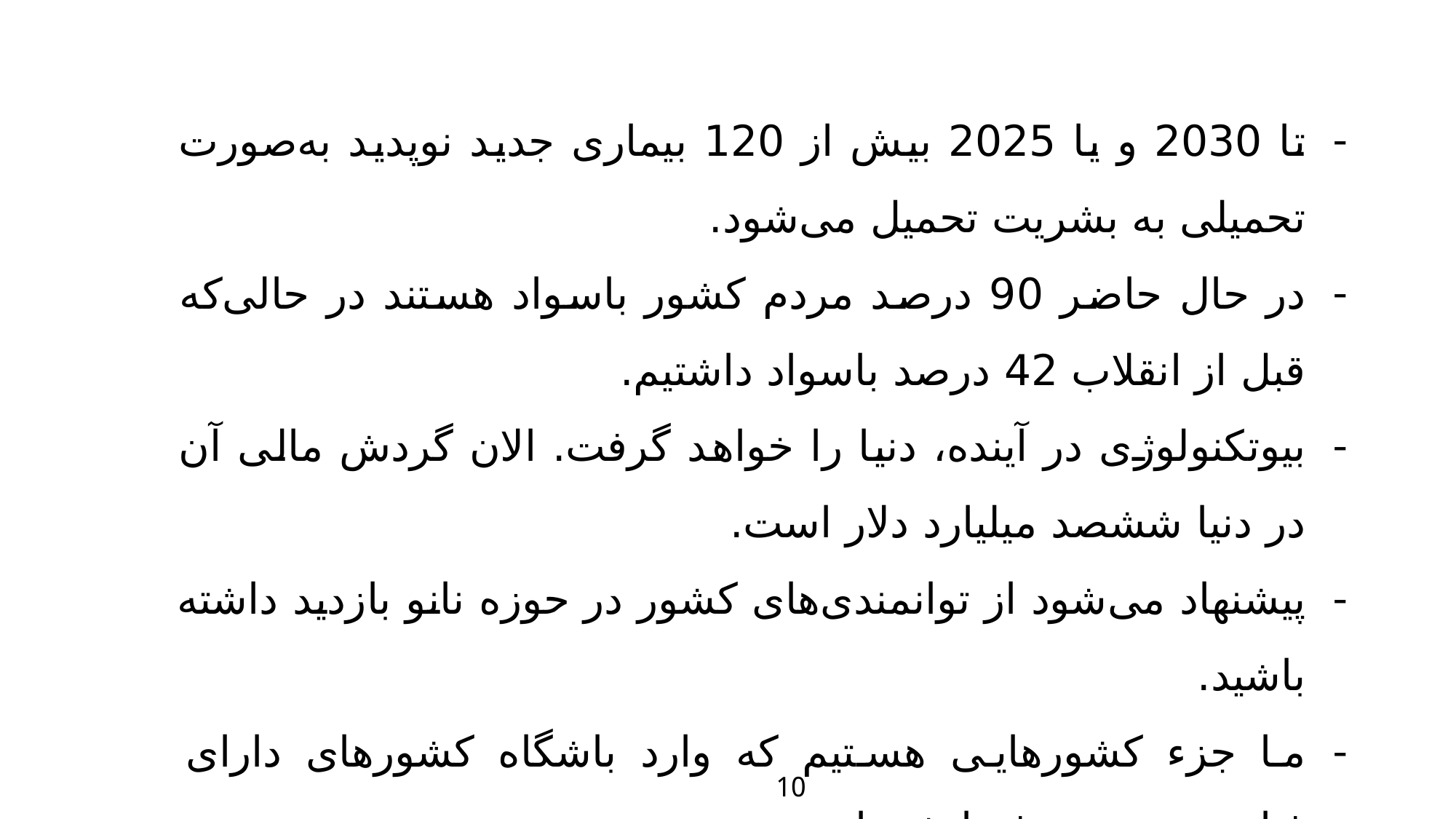

تا 2030 و یا 2025 بیش از 120 بیماری جدید نوپدید به‌صورت تحمیلی به بشریت تحمیل می‌شود.
در حال حاضر 90 درصد مردم کشور باسواد هستند در حالی‌که قبل از انقلاب 42 درصد باسواد داشتیم.
بیوتکنولوژی در آینده، دنیا را خواهد گرفت. الان گردش مالی آن در دنیا ششصد میلیارد دلار است.
پیشنهاد می‌شود از توانمندی‌های کشور در حوزه نانو بازدید داشته باشید.
ما جزء کشورهایی هستیم که وارد باشگاه کشورهای دارای فناوری ورود به فضا شده‌ایم.

10